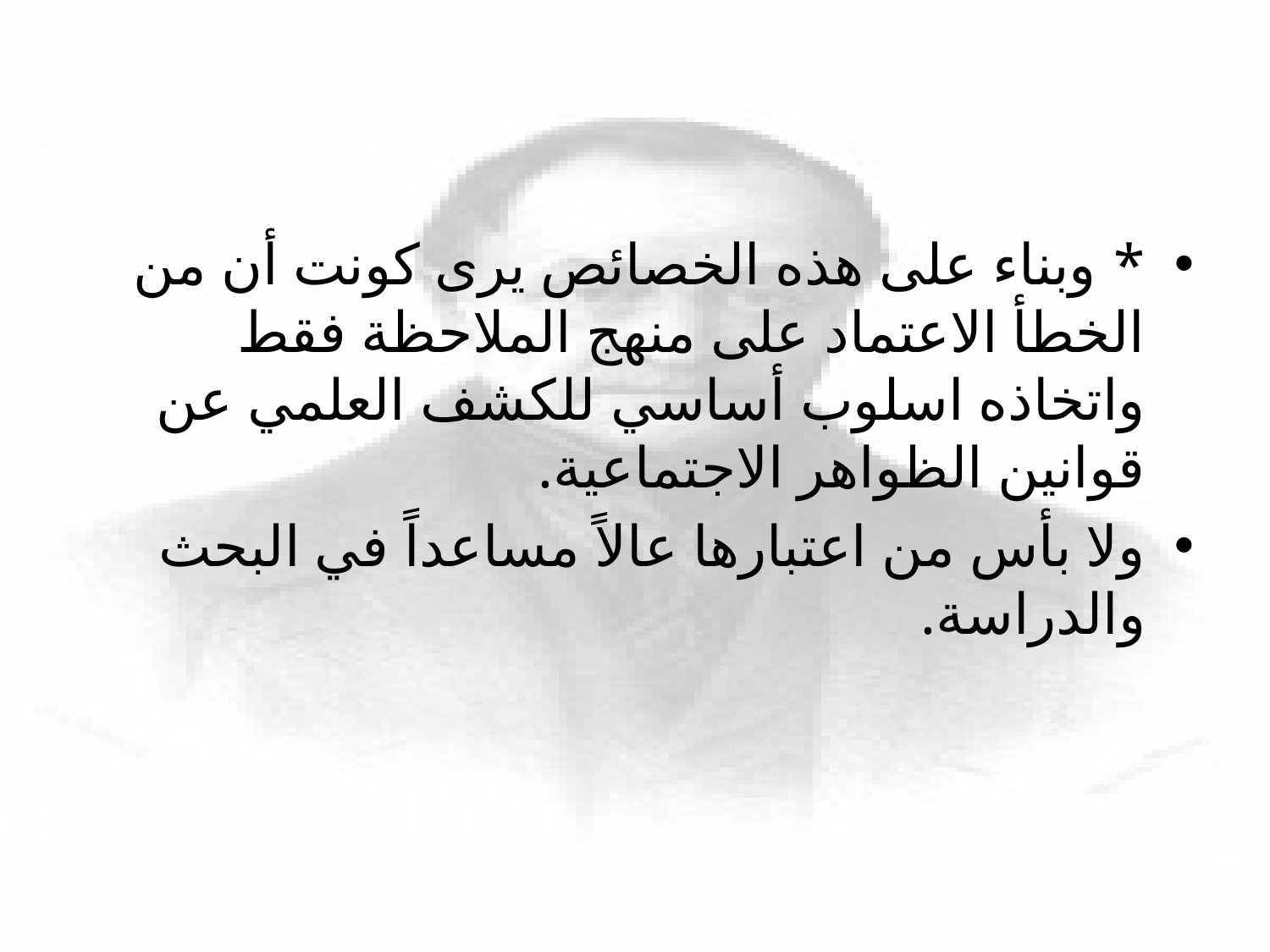

* وبناء على هذه الخصائص يرى كونت أن من الخطأ الاعتماد على منهج الملاحظة فقط واتخاذه اسلوب أساسي للكشف العلمي عن قوانين الظواهر الاجتماعية.
ولا بأس من اعتبارها عالاً مساعداً في البحث والدراسة.